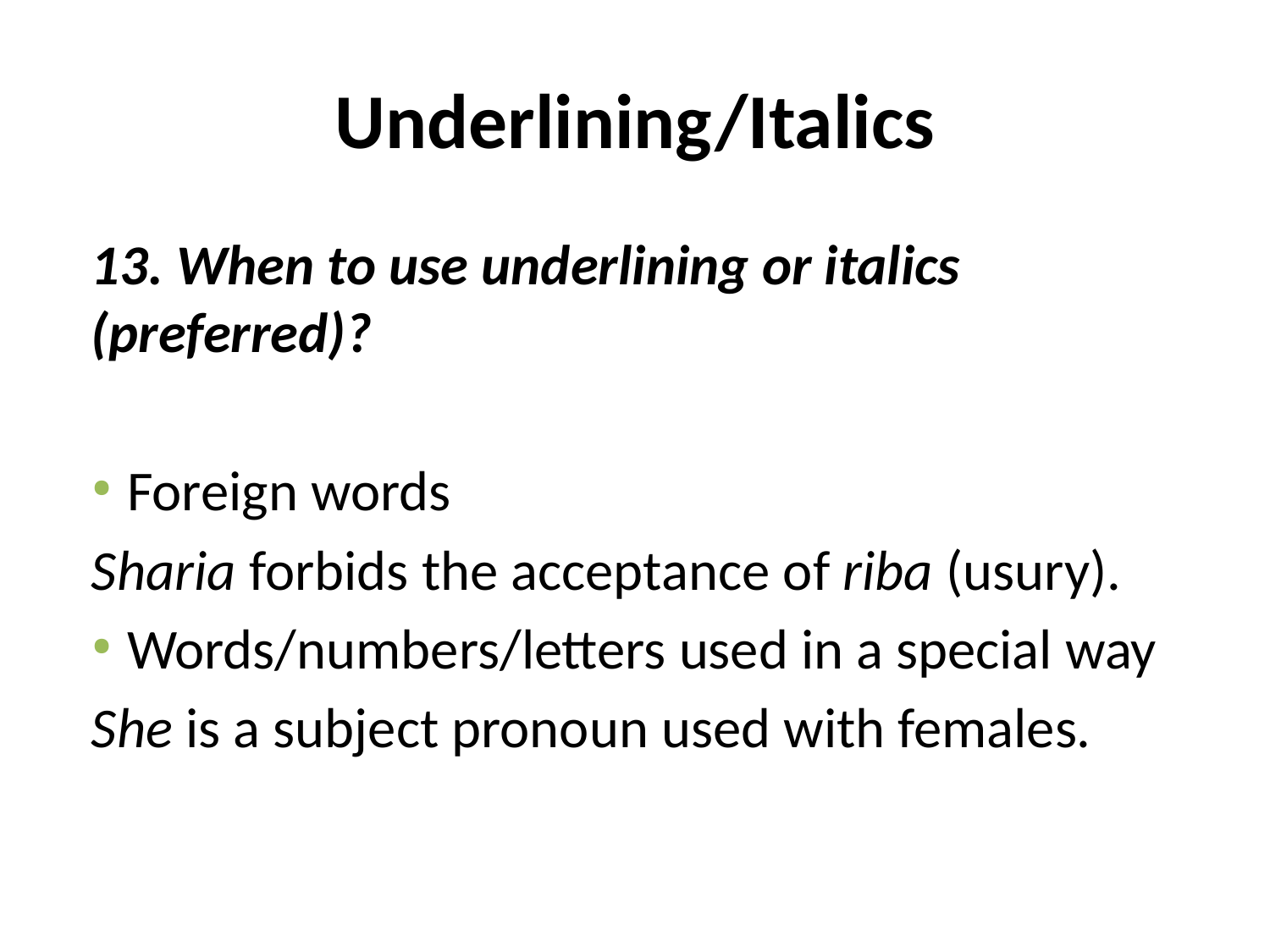

# Underlining/Italics
13. When to use underlining or italics (preferred)?

Foreign words
Sharia forbids the acceptance of riba (usury).
Words/numbers/letters used in a special way
She is a subject pronoun used with females.